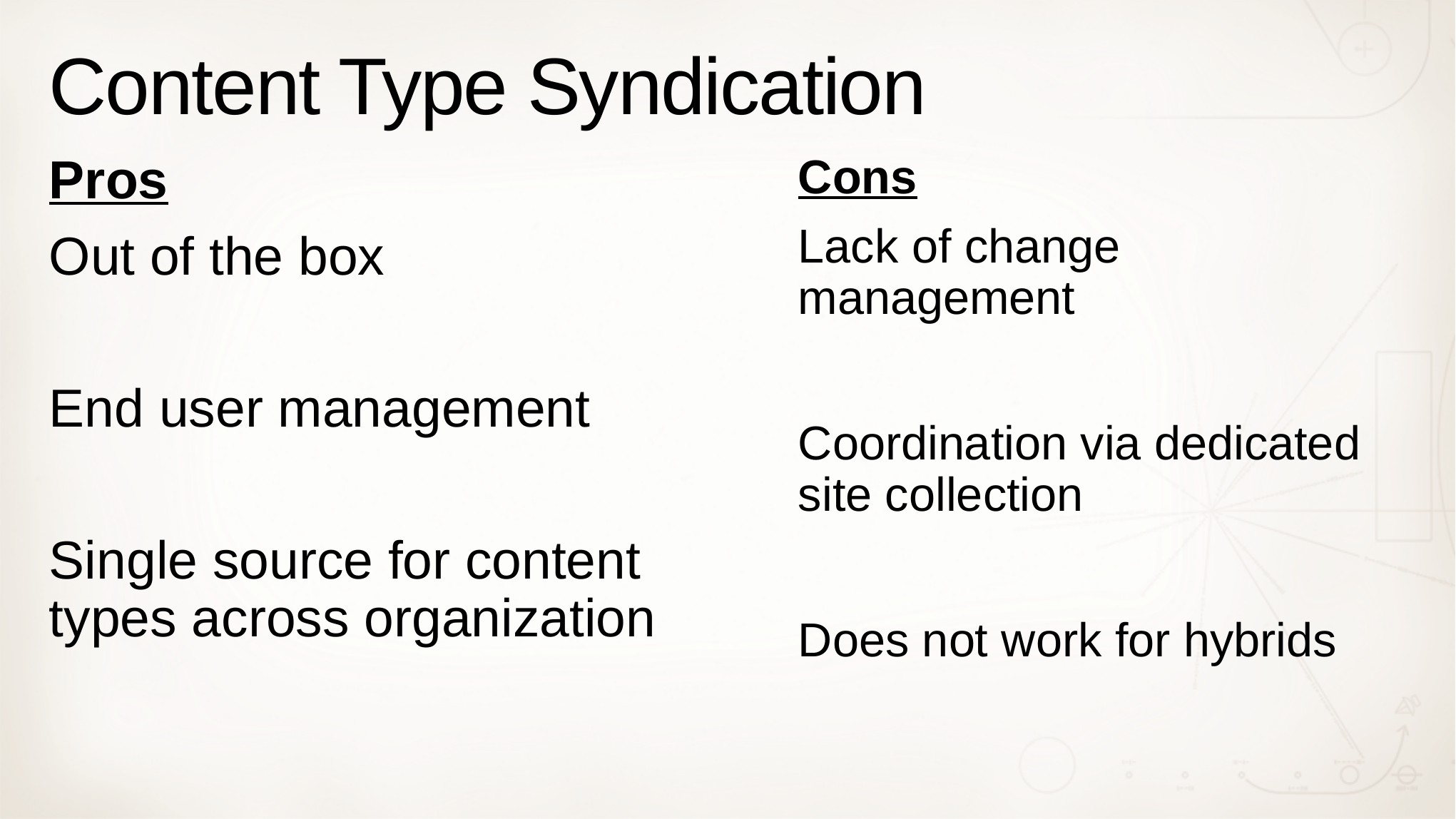

# Content Type Syndication
Pros
Out of the box

End user management

Single source for content types across organization

Cons
Lack of change management

Coordination via dedicated site collection

Does not work for hybrids